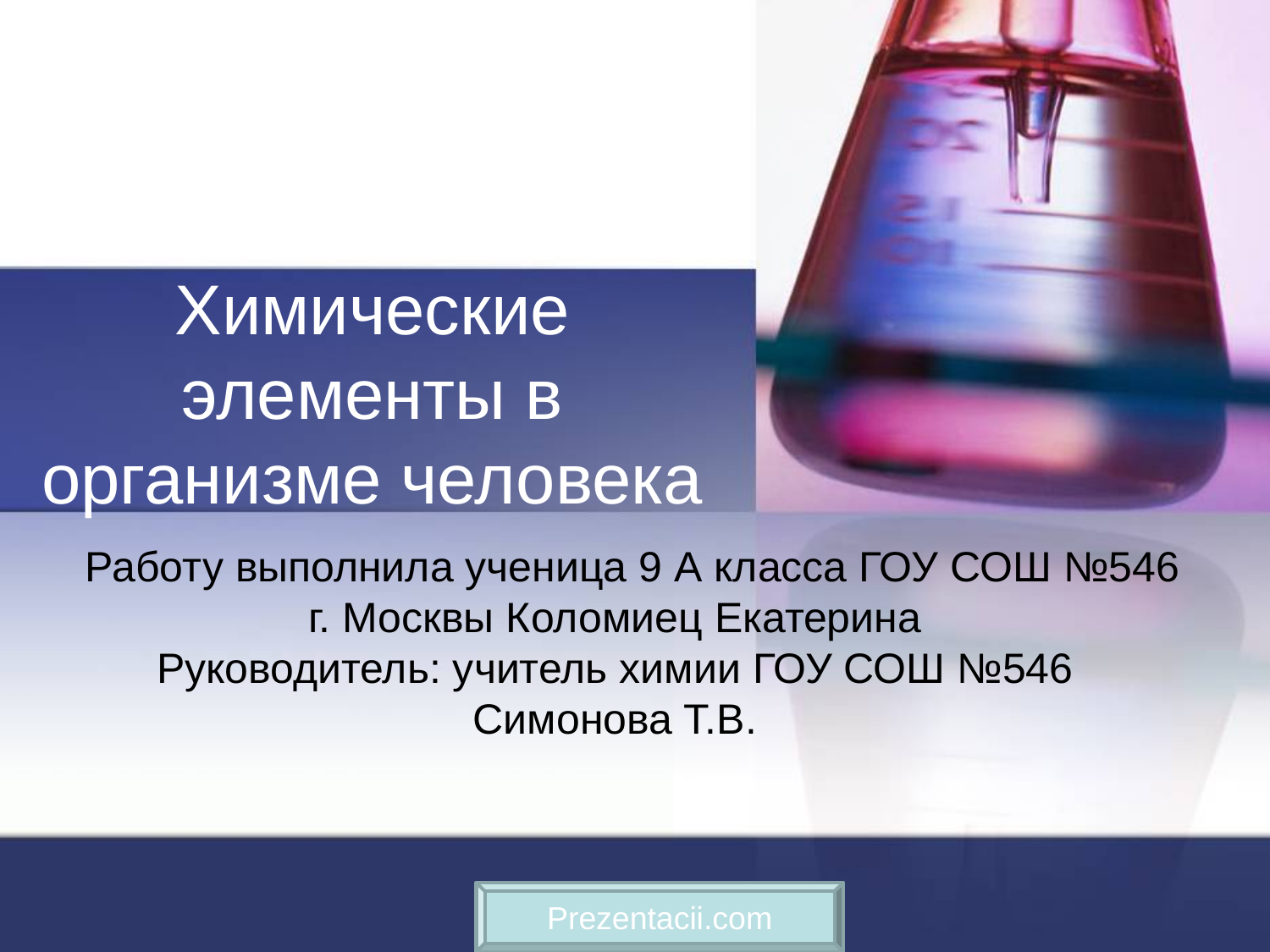

Химические элементы в организме человека
# Работу выполнила ученица 9 А класса ГОУ СОШ №546 г. Москвы Коломиец Екатерина Руководитель: учитель химии ГОУ СОШ №546 Симонова Т.В.
Prezentacii.com